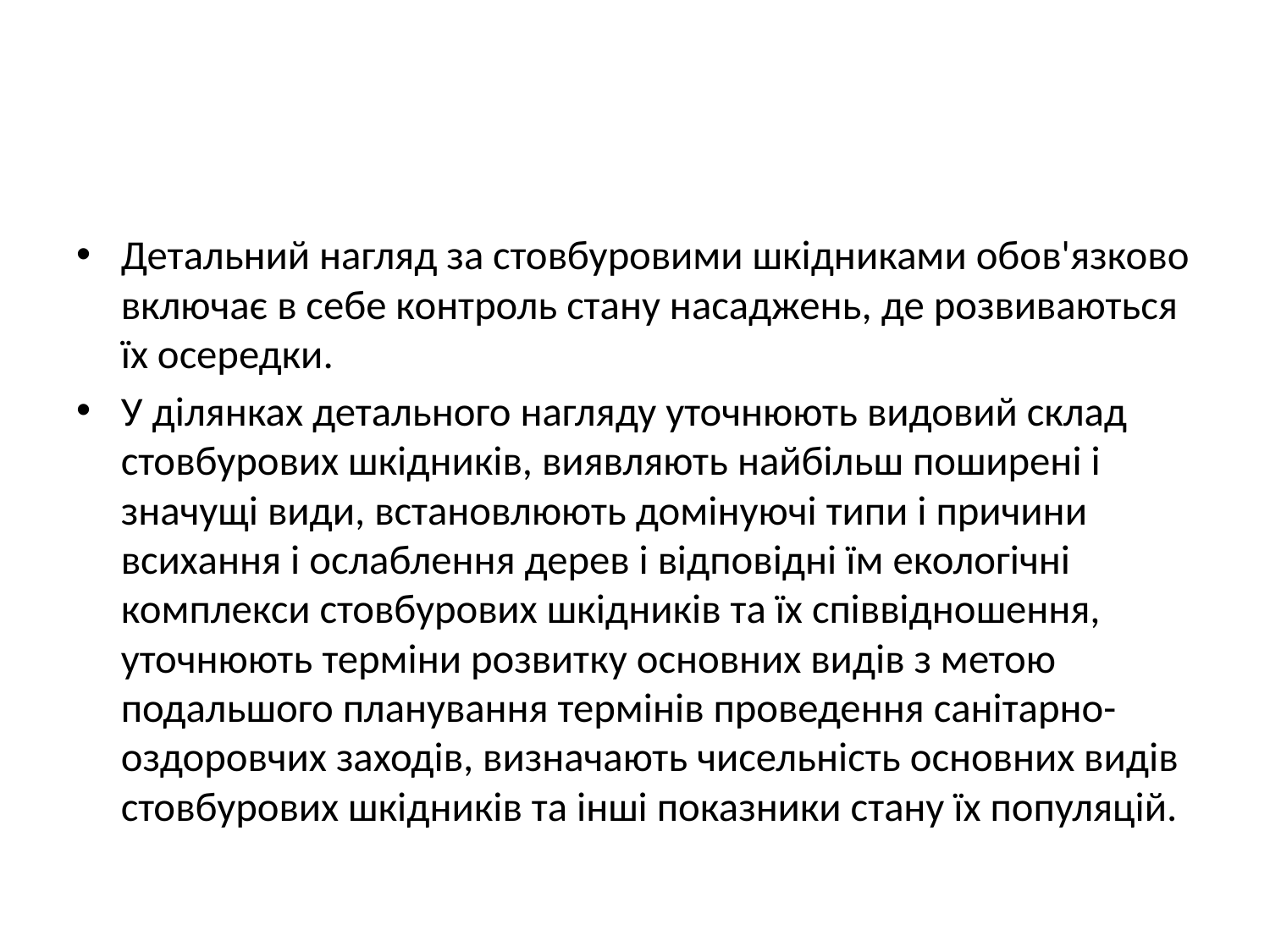

#
Детальний нагляд за стовбуровими шкідниками обов'язково включає в себе контроль стану насаджень, де розвиваються їх осередки.
У ділянках детального нагляду уточнюють видовий склад стовбурових шкідників, виявляють найбільш поширені і значущі види, встановлюють домінуючі типи і причини всихання і ослаблення дерев і відповідні їм екологічні комплекси стовбурових шкідників та їх співвідношення, уточнюють терміни розвитку основних видів з метою подальшого планування термінів проведення санітарно- оздоровчих заходів, визначають чисельність основних видів стовбурових шкідників та інші показники стану їх популяцій.